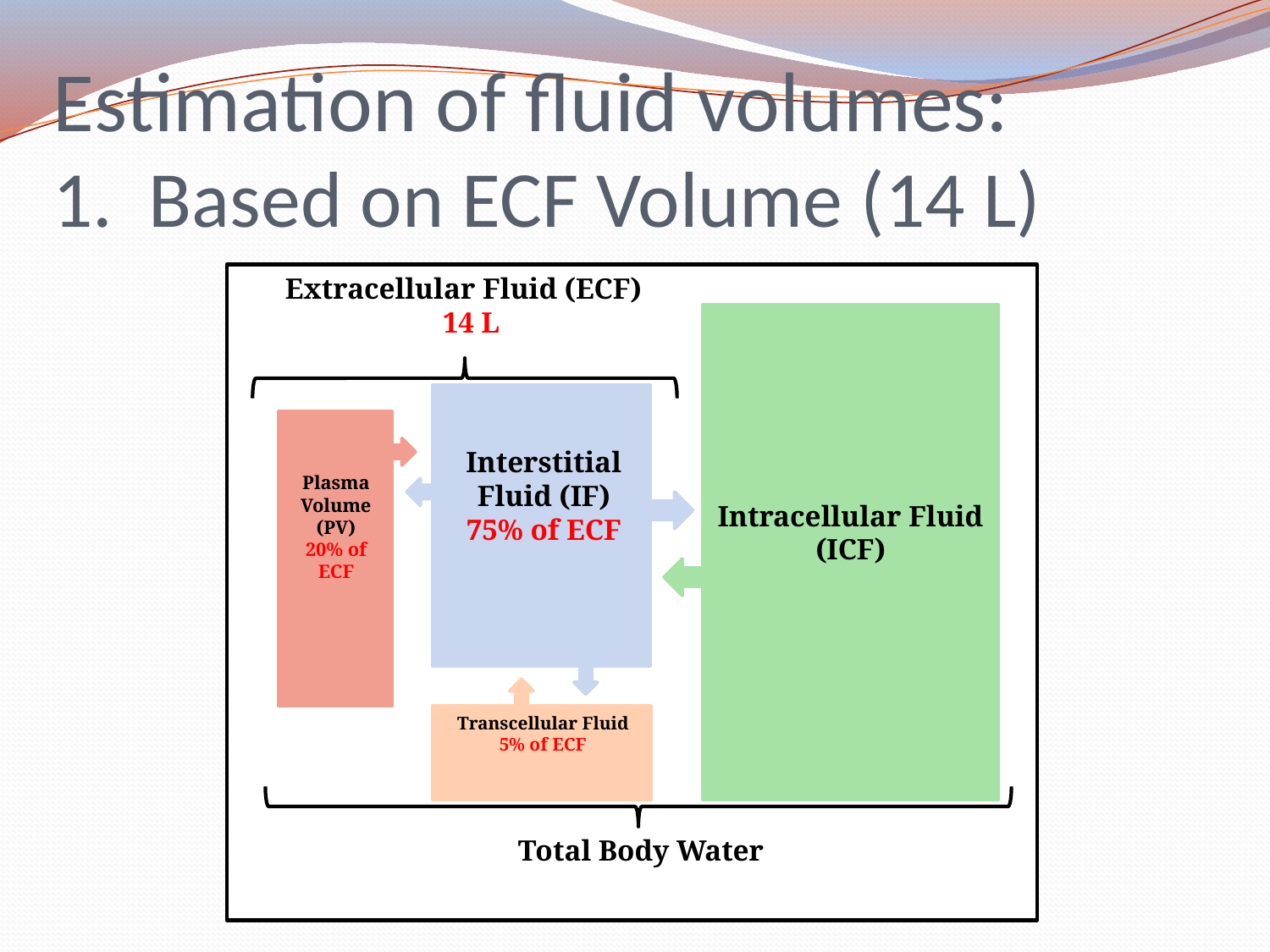

# Estimation of fluid volumes: 1.  Based on ECF Volume (14 L)
Extracellular Fluid (ECF)
14 L

Interstitial Fluid (IF)
75% of ECF
Plasma Volume
(PV)
20% of ECF

Intracellular Fluid (ICF)

Transcellular Fluid
5% of ECF
Total Body Water